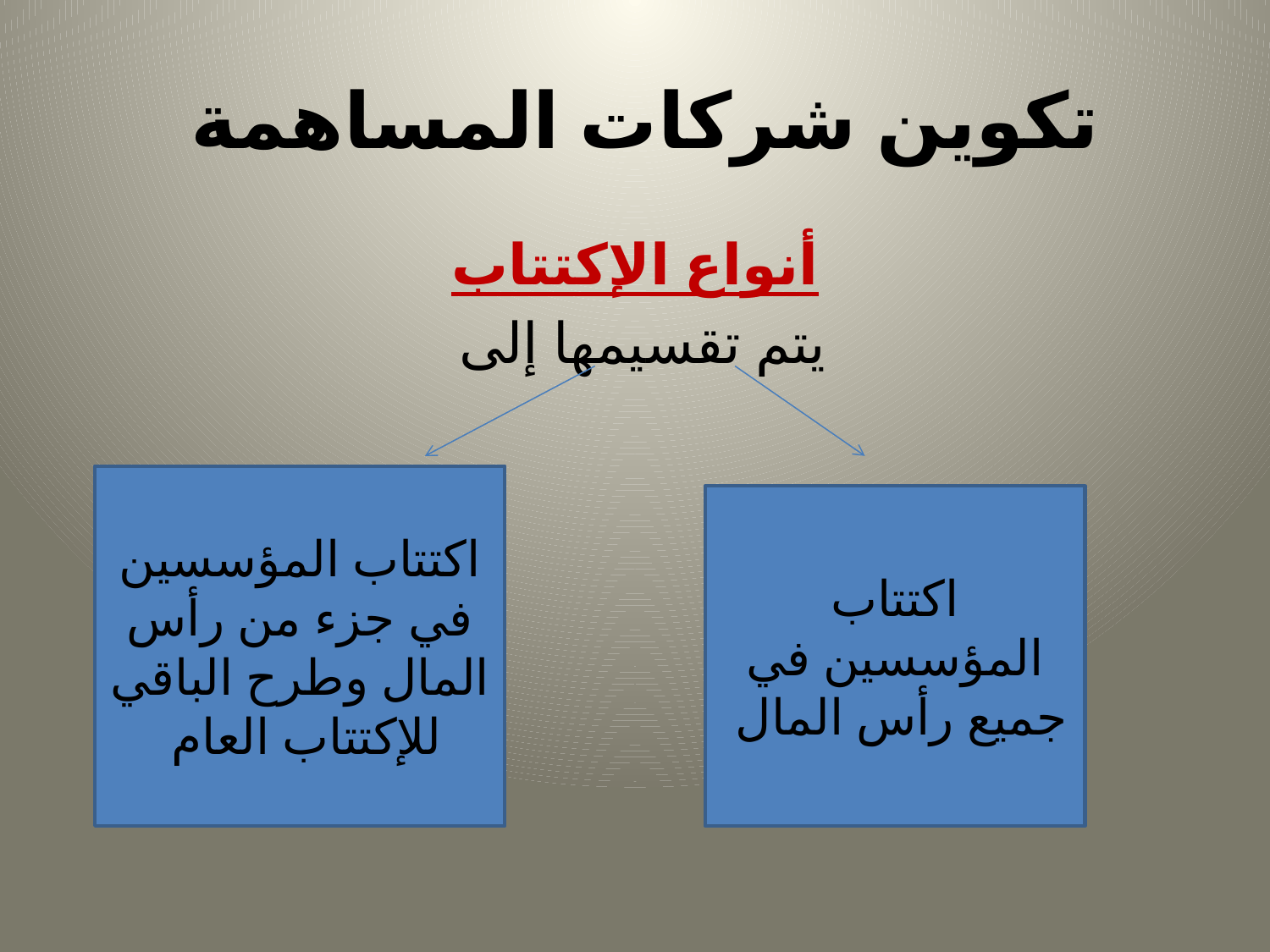

# تكوين شركات المساهمة
أنواع الإكتتاب
يتم تقسيمها إلى
اكتتاب المؤسسين في جزء من رأس المال وطرح الباقي للإكتتاب العام
اكتتاب المؤسسين في جميع رأس المال